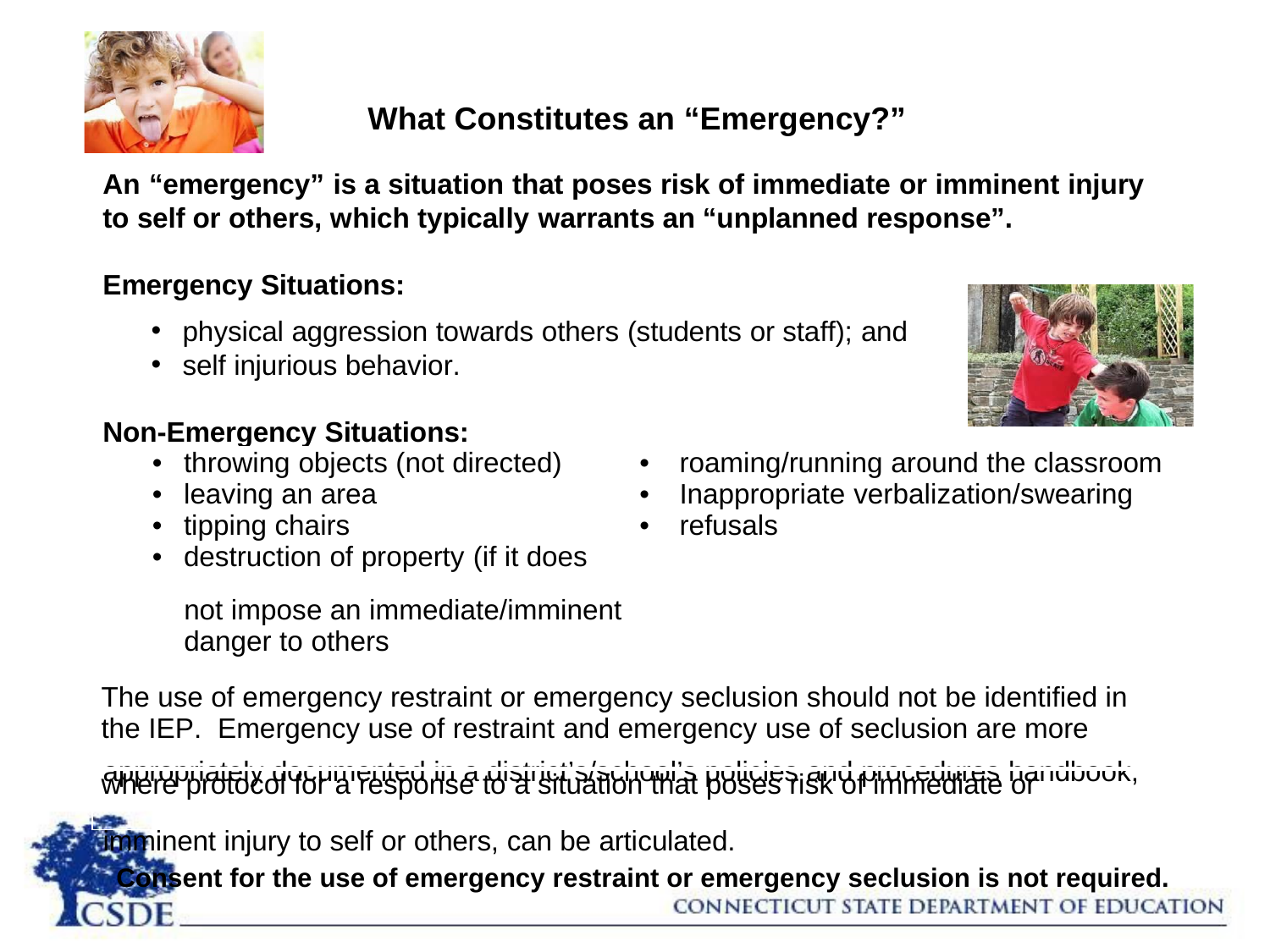

# What Constitutes an “Emergency?”
An “emergency” is a situation that poses risk of immediate or imminent injury
to self or others, which typically warrants an “unplanned response”.

Emergency Situations:
physical aggression towards others (students or staff); and
self injurious behavior.

Non-Emergency Situations:

| throwing objects (not directed) leaving an area tipping chairs destruction of property (if it does | roaming/running around the classroom Inappropriate verbalization/swearing refusals |
| --- | --- |
| not impose an immediate/imminent danger to others The use of emergency restraint or emergency seclusion should not be identified in the IEP. Emergency use of restraint and emergency use of seclusion are more |  |
| where protocol for a response to a situation that poses risk of immediate or |  |
appropriately documented in a district’s/school’s policies and procedures handbook,

imminent injury to self or others, can be articulated.
Consent for the use of emergency restraint or emergency seclusion is not required.